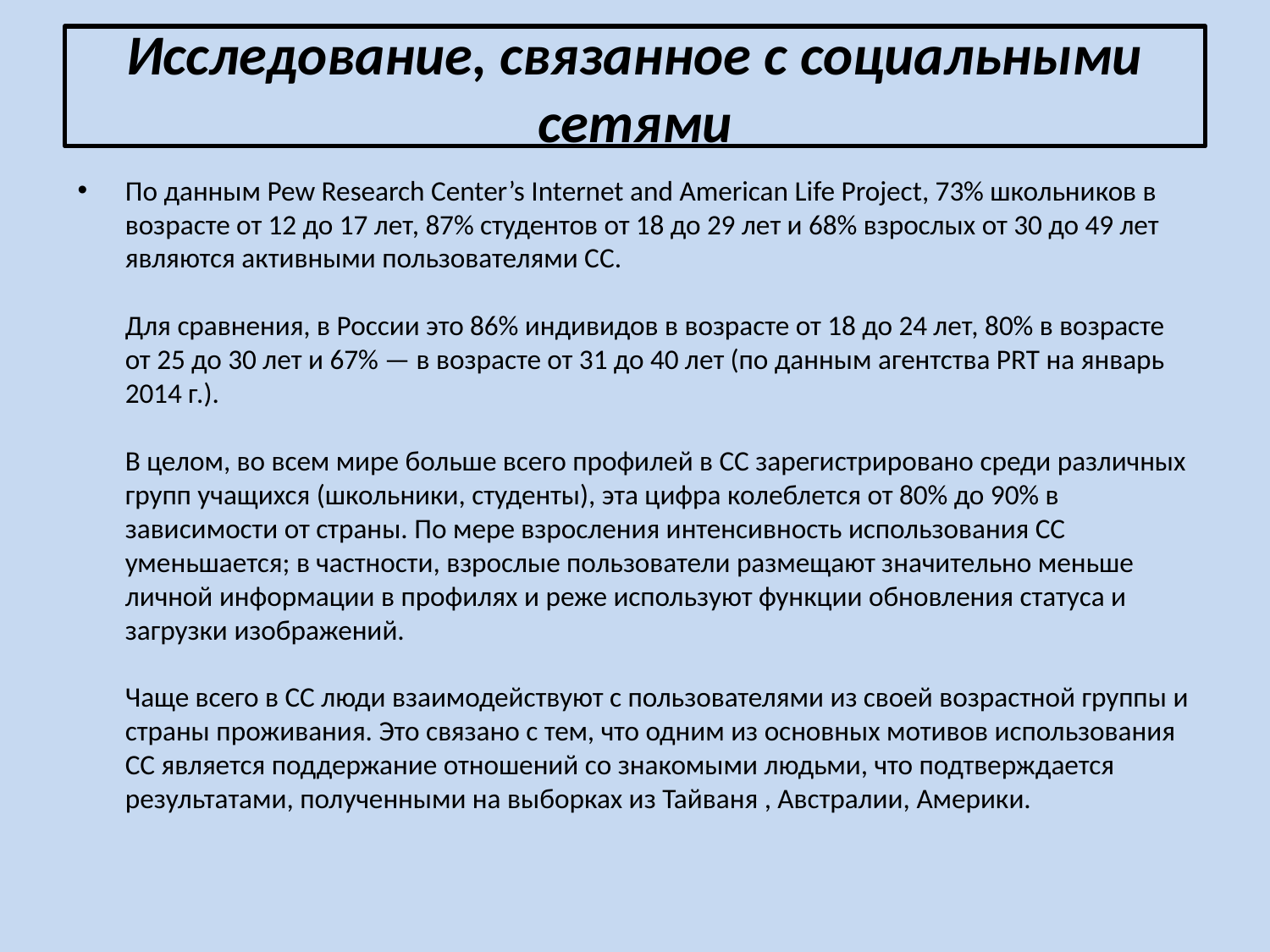

# Исследование, связанное с социальными сетями
По данным Pew Research Center’s Internet and American Life Project, 73% школьников в возрасте от 12 до 17 лет, 87% студентов от 18 до 29 лет и 68% взрослых от 30 до 49 лет являются активными пользователями CC.
Для сравнения, в России это 86% индивидов в возрасте от 18 до 24 лет, 80% в возрасте от 25 до 30 лет и 67% — в возрасте от 31 до 40 лет (по данным агентства PRT на январь 2014 г.).
В целом, во всем мире больше всего профилей в СС зарегистрировано среди различных групп учащихся (школьники, студенты), эта цифра колеблется от 80% до 90% в зависимости от страны. По мере взросления интенсивность использования СС уменьшается; в частности, взрослые пользователи размещают значительно меньше личной информации в профилях и реже используют функции обновления статуса и загрузки изображений.
Чаще всего в СС люди взаимодействуют с пользователями из своей возрастной группы и страны проживания. Это связано с тем, что одним из основных мотивов использования СС является поддержание отношений со знакомыми людьми, что подтверждается результатами, полученными на выборках из Тайваня , Австралии, Америки.